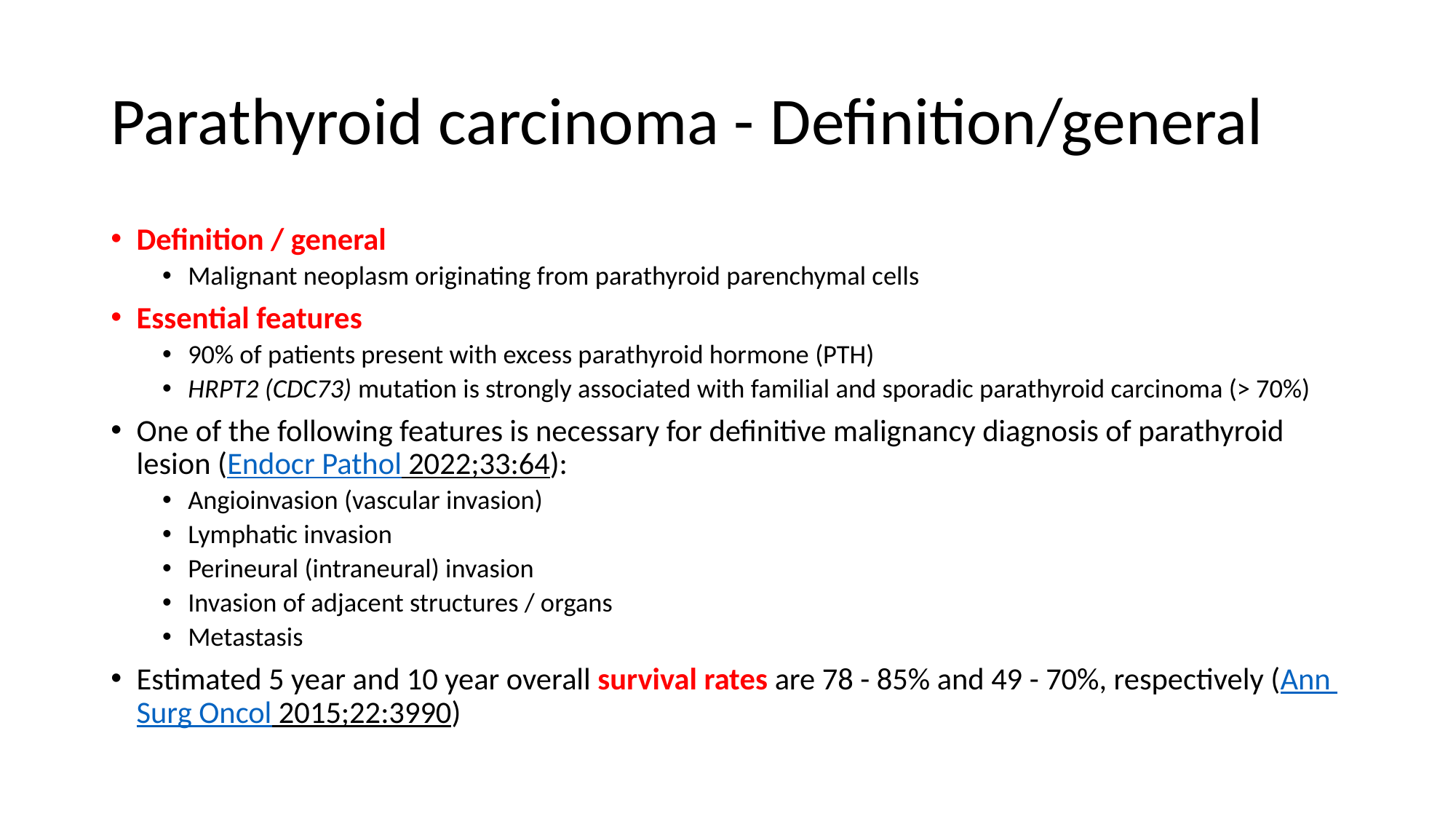

# Parathyroid carcinoma - Definition/general
Definition / general
Malignant neoplasm originating from parathyroid parenchymal cells
Essential features
90% of patients present with excess parathyroid hormone (PTH)
HRPT2 (CDC73) mutation is strongly associated with familial and sporadic parathyroid carcinoma (> 70%)
One of the following features is necessary for definitive malignancy diagnosis of parathyroid lesion (Endocr Pathol 2022;33:64):
Angioinvasion (vascular invasion)
Lymphatic invasion
Perineural (intraneural) invasion
Invasion of adjacent structures / organs
Metastasis
Estimated 5 year and 10 year overall survival rates are 78 - 85% and 49 - 70%, respectively (Ann Surg Oncol 2015;22:3990)